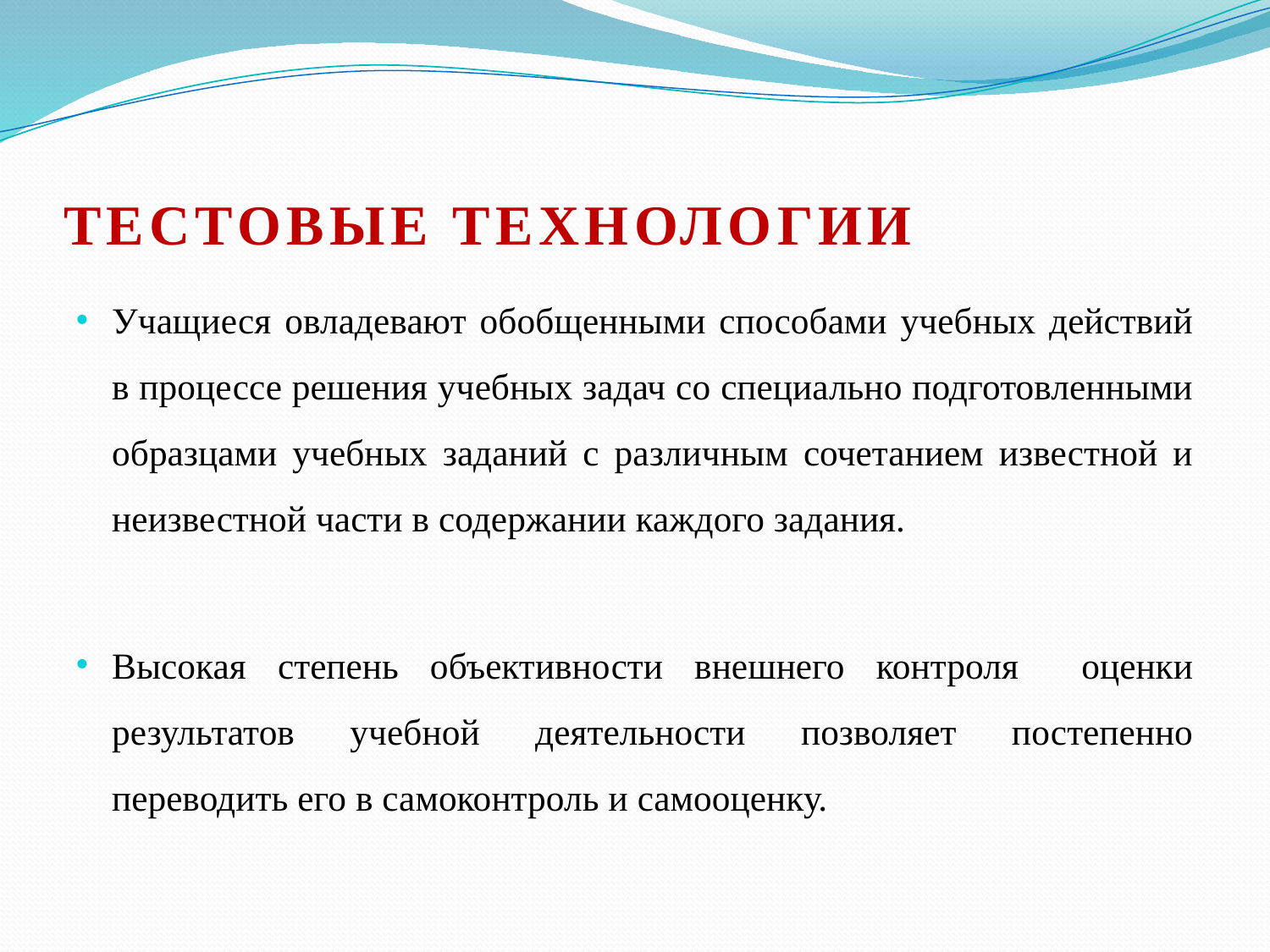

# ТЕСТОВЫЕ ТЕХНОЛОГИИ
Учащиеся овладевают обобщенными способами учебных действий в процессе решения учебных задач со специально подготовленными образцами учебных заданий с различным сочетанием известной и неизвестной части в содержании каждого задания.

Высокая степень объективности внешнего контроля  оценки результатов учебной деятельности позволяет постепенно переводить его в самоконтроль и самооценку.